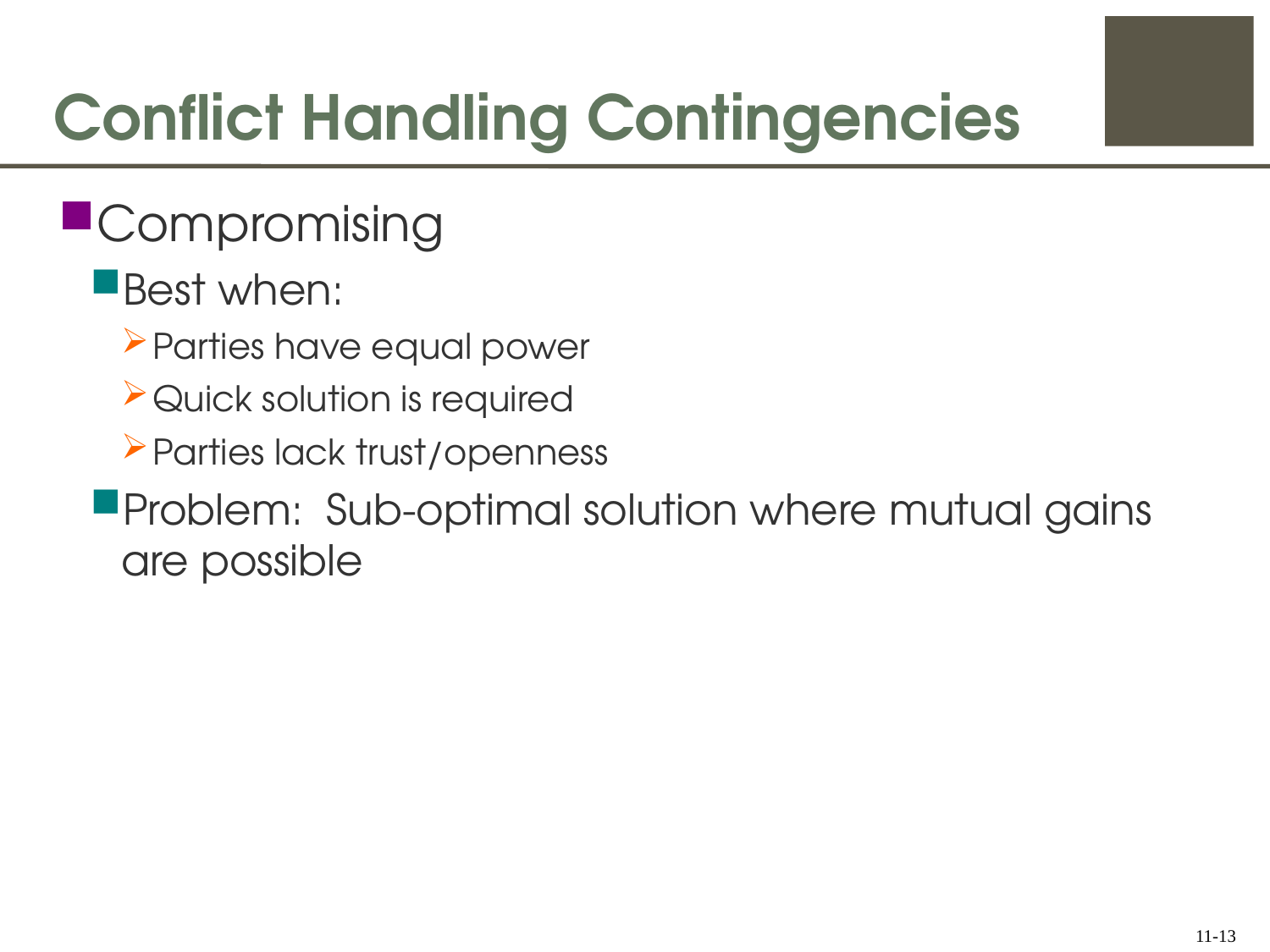

# Conflict Handling Contingencies
Compromising
Best when:
Parties have equal power
Quick solution is required
Parties lack trust/openness
Problem:  Sub-optimal solution where mutual gains are possible